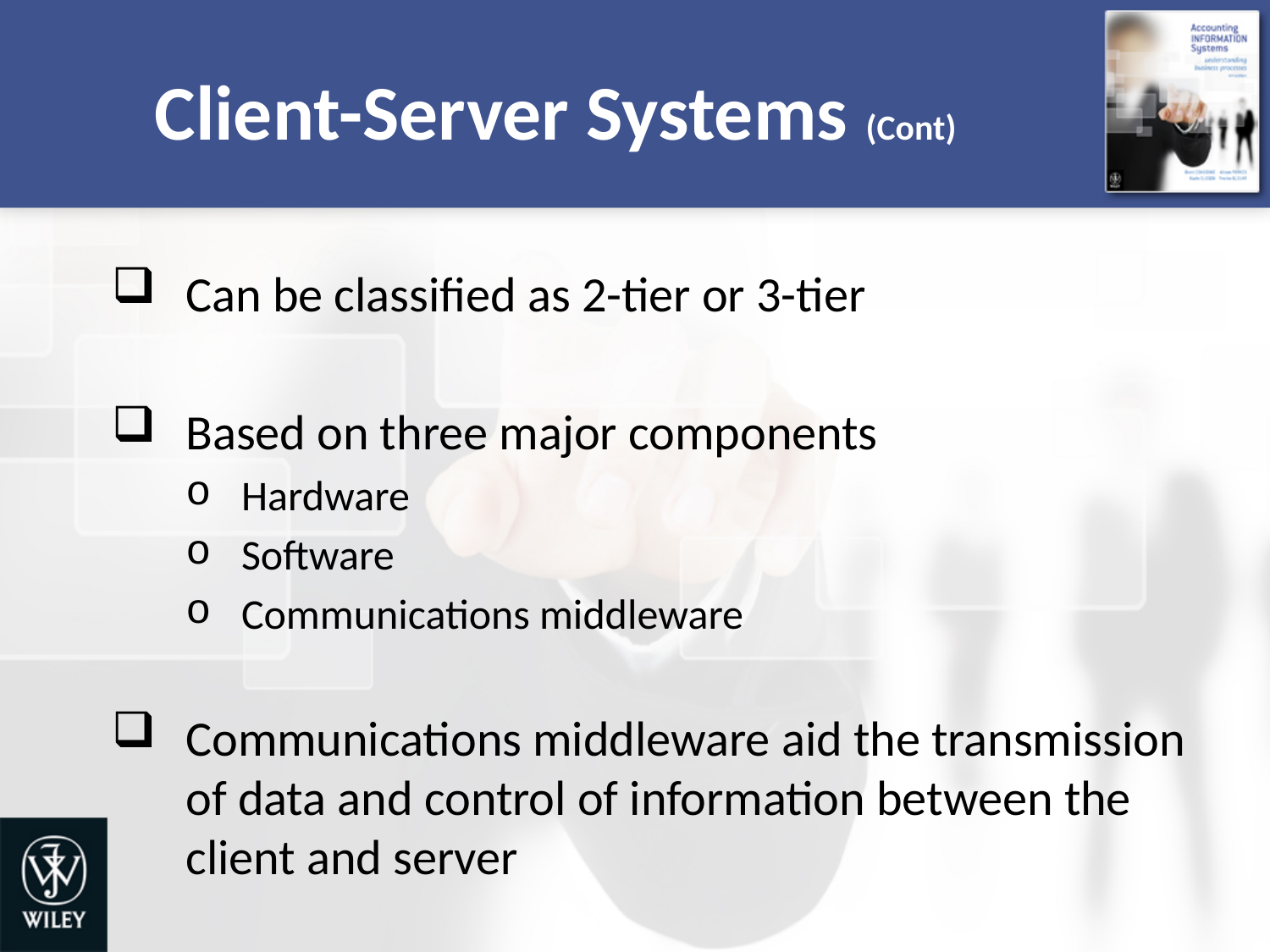

# Client-Server Systems (Cont)
Can be classified as 2-tier or 3-tier

Based on three major components
Hardware
Software
Communications middleware

Communications middleware aid the transmission of data and control of information between the client and server